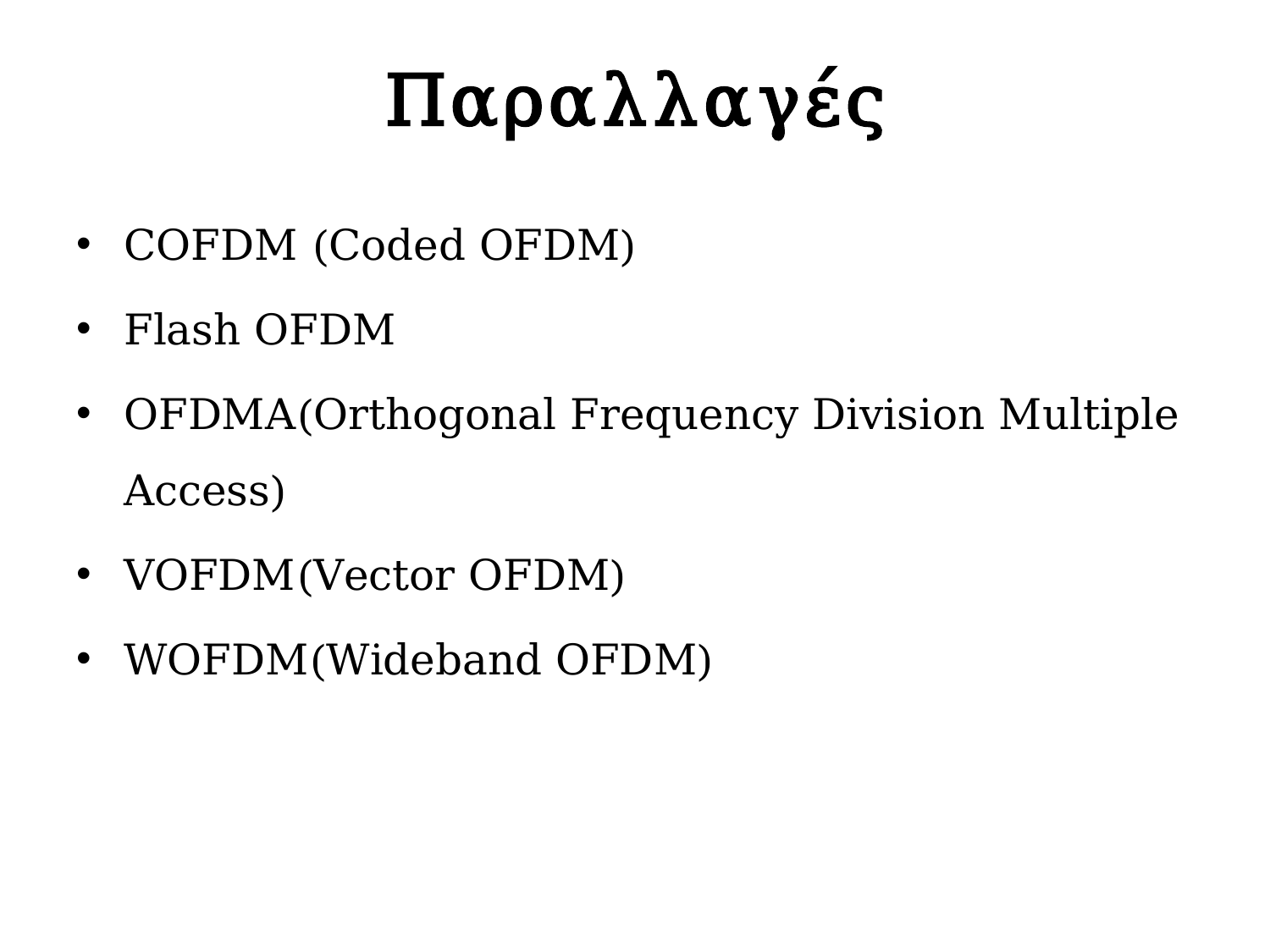

# Παραλλαγές
COFDM (Coded OFDM)
Flash OFDM
OFDMA(Orthogonal Frequency Division Multiple Access)
VOFDM(Vector OFDM)
WOFDM(Wideband OFDM)